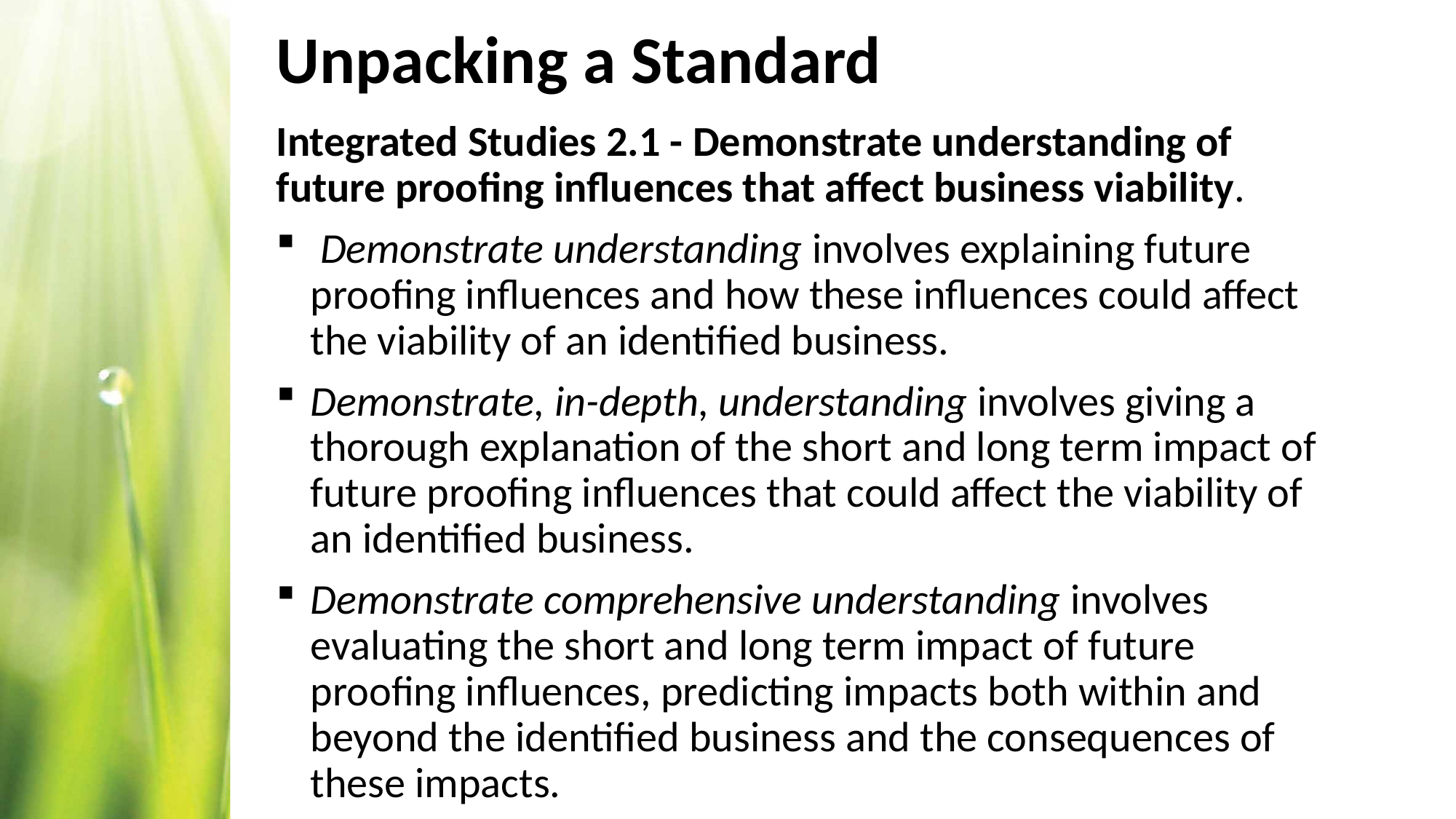

# Unpacking a Standard
Integrated Studies 2.1 - Demonstrate understanding of future proofing influences that affect business viability.
 Demonstrate understanding involves explaining future proofing influences and how these influences could affect the viability of an identified business.
Demonstrate, in-depth, understanding involves giving a thorough explanation of the short and long term impact of future proofing influences that could affect the viability of an identified business.
Demonstrate comprehensive understanding involves evaluating the short and long term impact of future proofing influences, predicting impacts both within and beyond the identified business and the consequences of these impacts.